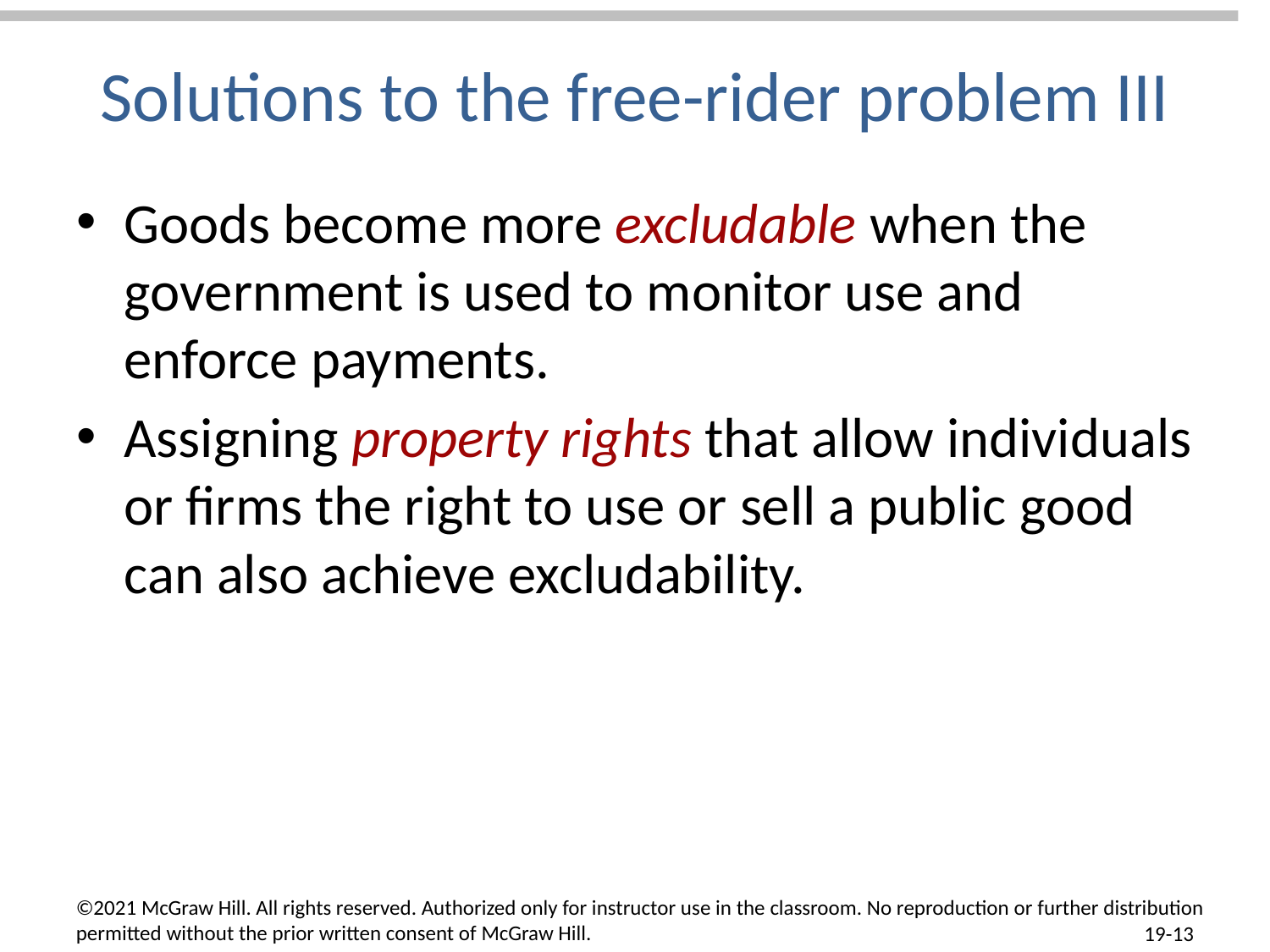

# Solutions to the free-rider problem III
Goods become more excludable when the government is used to monitor use and enforce payments.
Assigning property rights that allow individuals or firms the right to use or sell a public good can also achieve excludability.